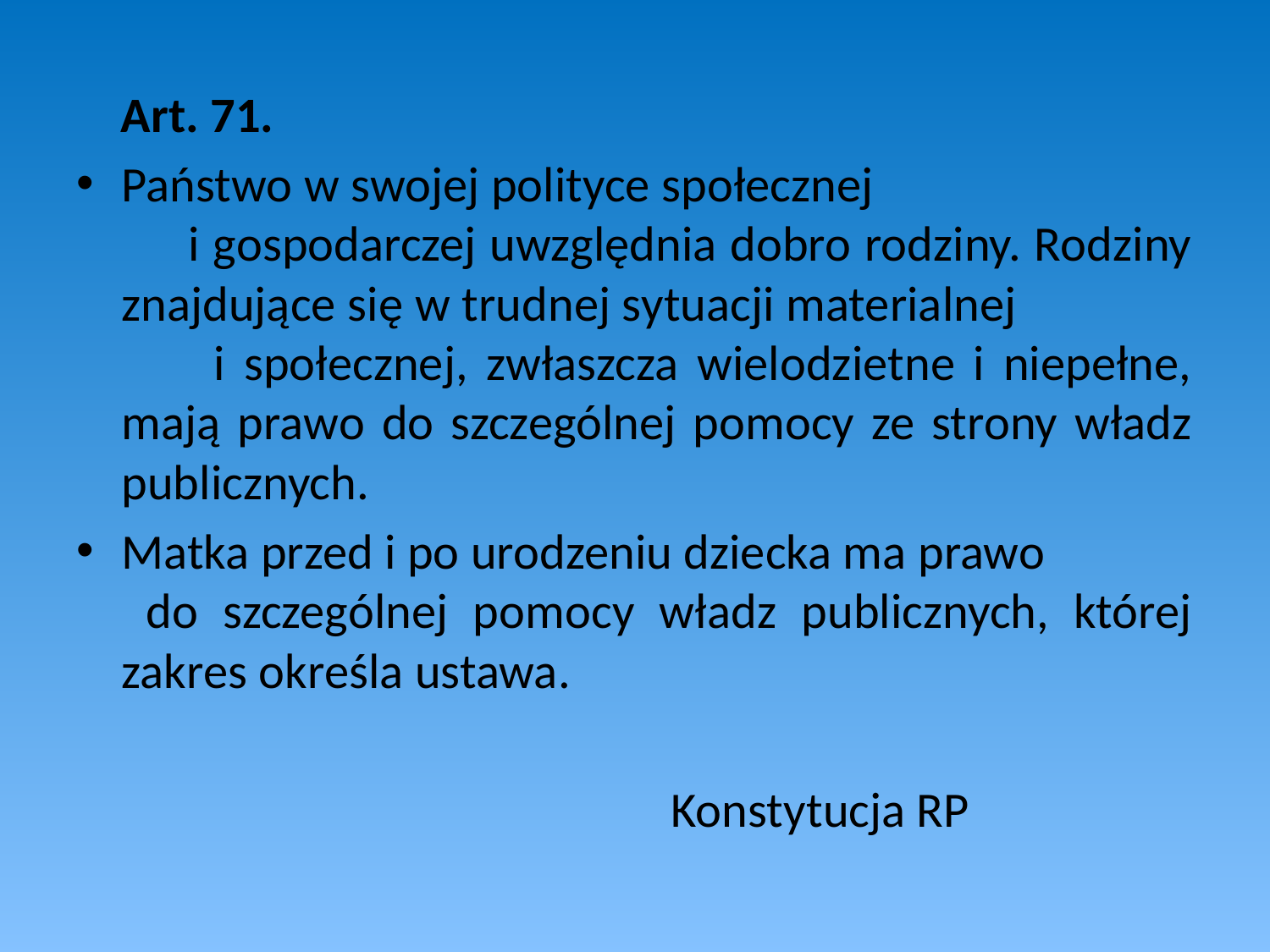

Art. 71.
Państwo w swojej polityce społecznej                                  i gospodarczej uwzględnia dobro rodziny. Rodziny znajdujące się w trudnej sytuacji materialnej                     i społecznej, zwłaszcza wielodzietne i niepełne, mają prawo do szczególnej pomocy ze strony władz publicznych.
Matka przed i po urodzeniu dziecka ma prawo               do szczególnej pomocy władz publicznych, której zakres określa ustawa.

                                                     Konstytucja RP